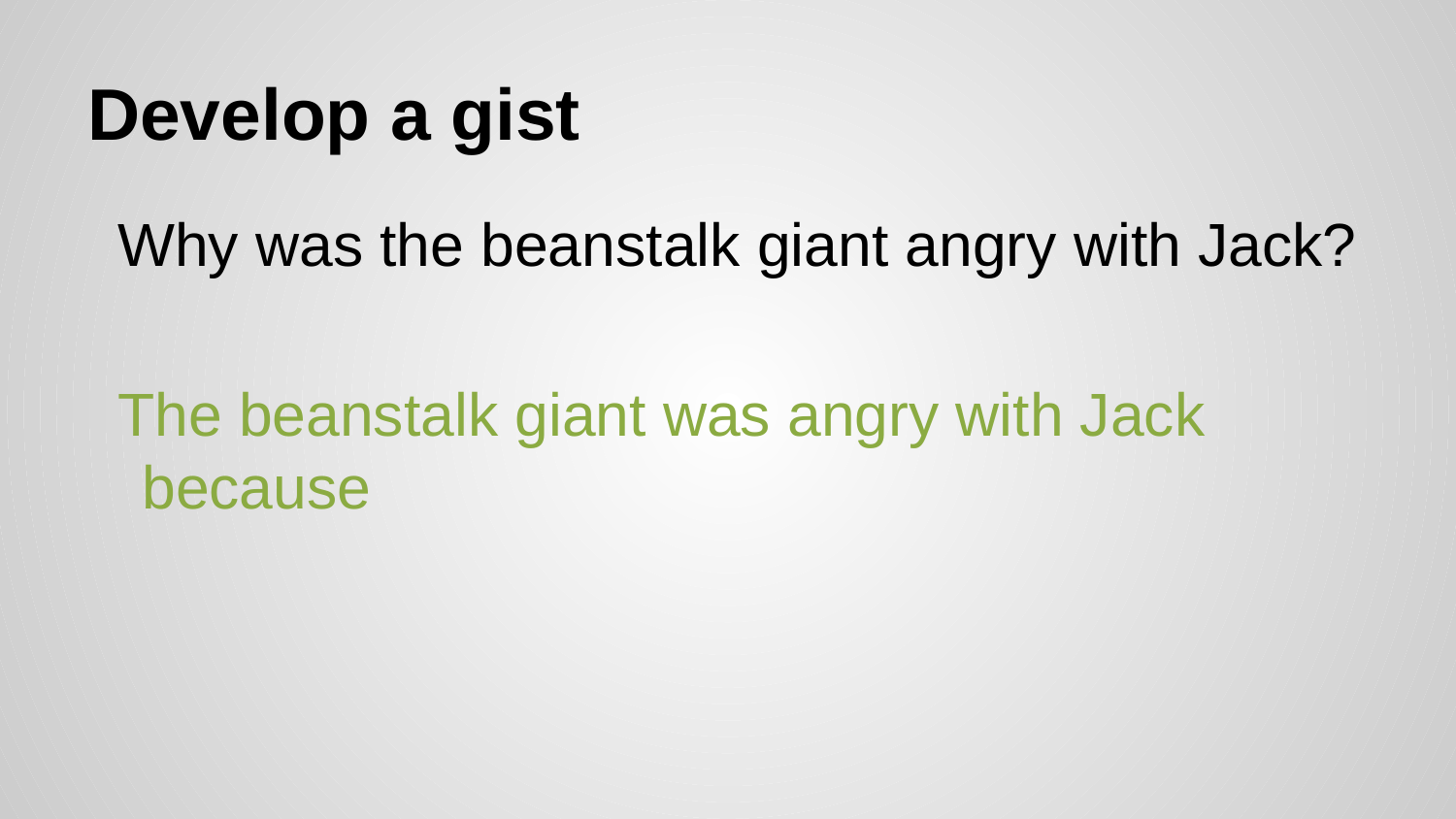

# Develop a gist
Why was the beanstalk giant angry with Jack?

The beanstalk giant was angry with Jack because